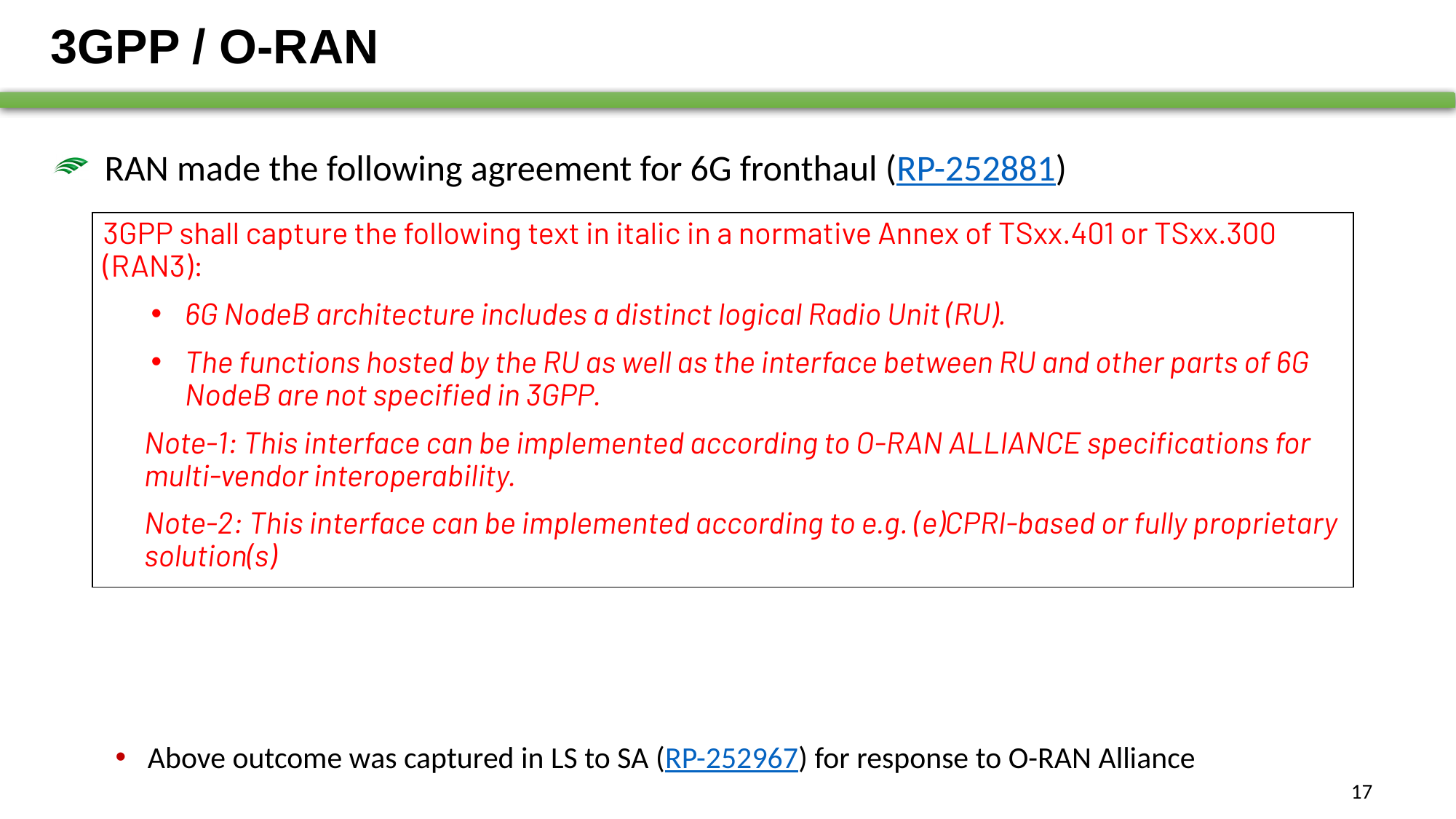

# 3GPP / O-RAN
RAN made the following agreement for 6G fronthaul (RP-252881)

Above outcome was captured in LS to SA (RP-252967) for response to O-RAN Alliance
| 3GPP shall capture the following text in italic in a normative Annex of TSxx.401 or TSxx.300 (RAN3): 6G NodeB architecture includes a distinct logical Radio Unit (RU). The functions hosted by the RU as well as the interface between RU and other parts of 6G NodeB are not specified in 3GPP. Note-1: This interface can be implemented according to O-RAN ALLIANCE specifications for multi-vendor interoperability. Note-2: This interface can be implemented according to e.g. (e)CPRI-based or fully proprietary solution(s) |
| --- |